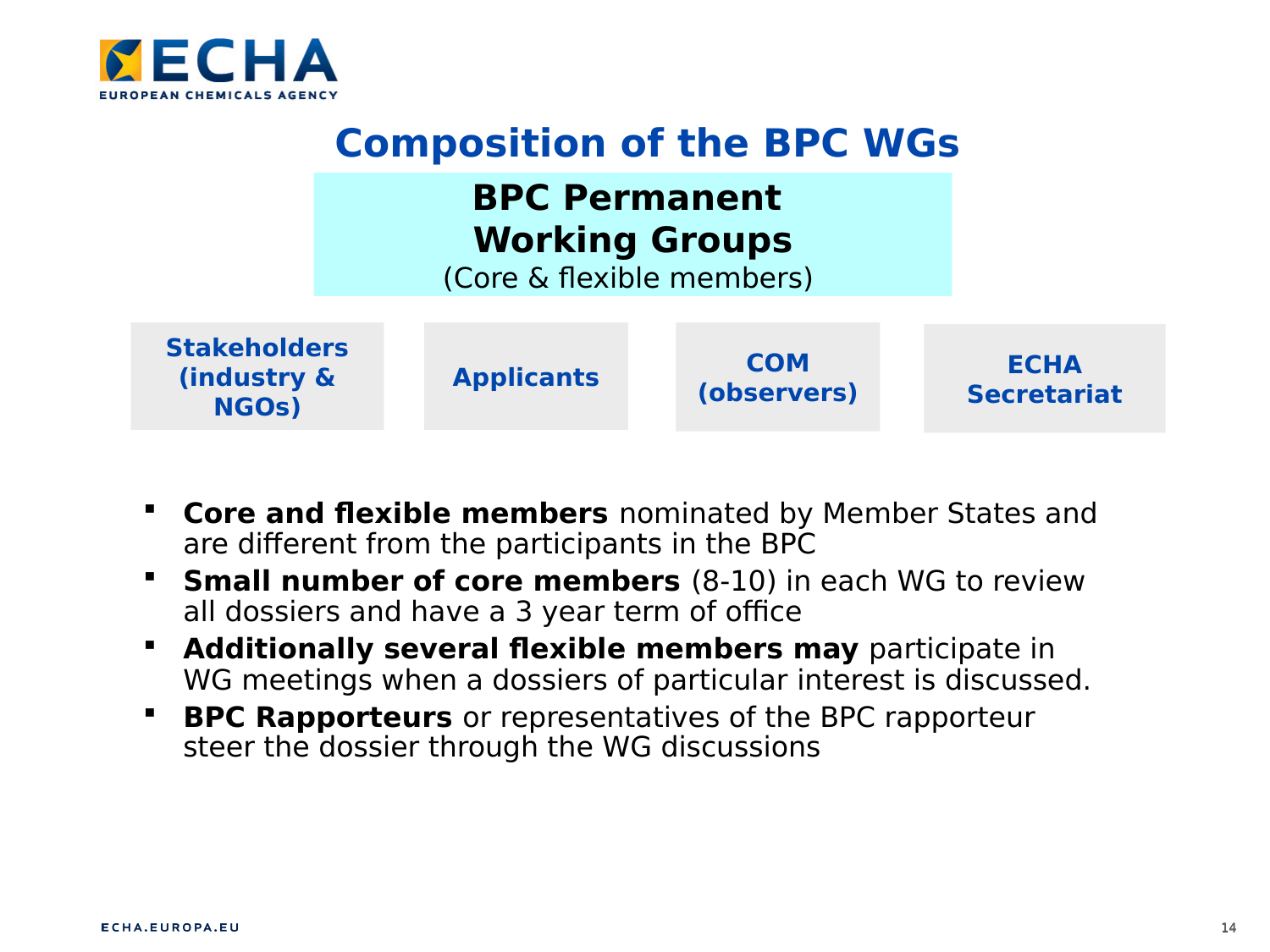

Composition of the BPC WGs
BPC Permanent
Working Groups
(Core & flexible members)
Stakeholders (industry & NGOs)
Applicants
COM (observers)
ECHA Secretariat

Core and flexible members nominated by Member States and are different from the participants in the BPC
Small number of core members (8-10) in each WG to review all dossiers and have a 3 year term of office
Additionally several flexible members may participate in WG meetings when a dossiers of particular interest is discussed.
BPC Rapporteurs or representatives of the BPC rapporteur  steer the dossier through the WG discussions

14
14